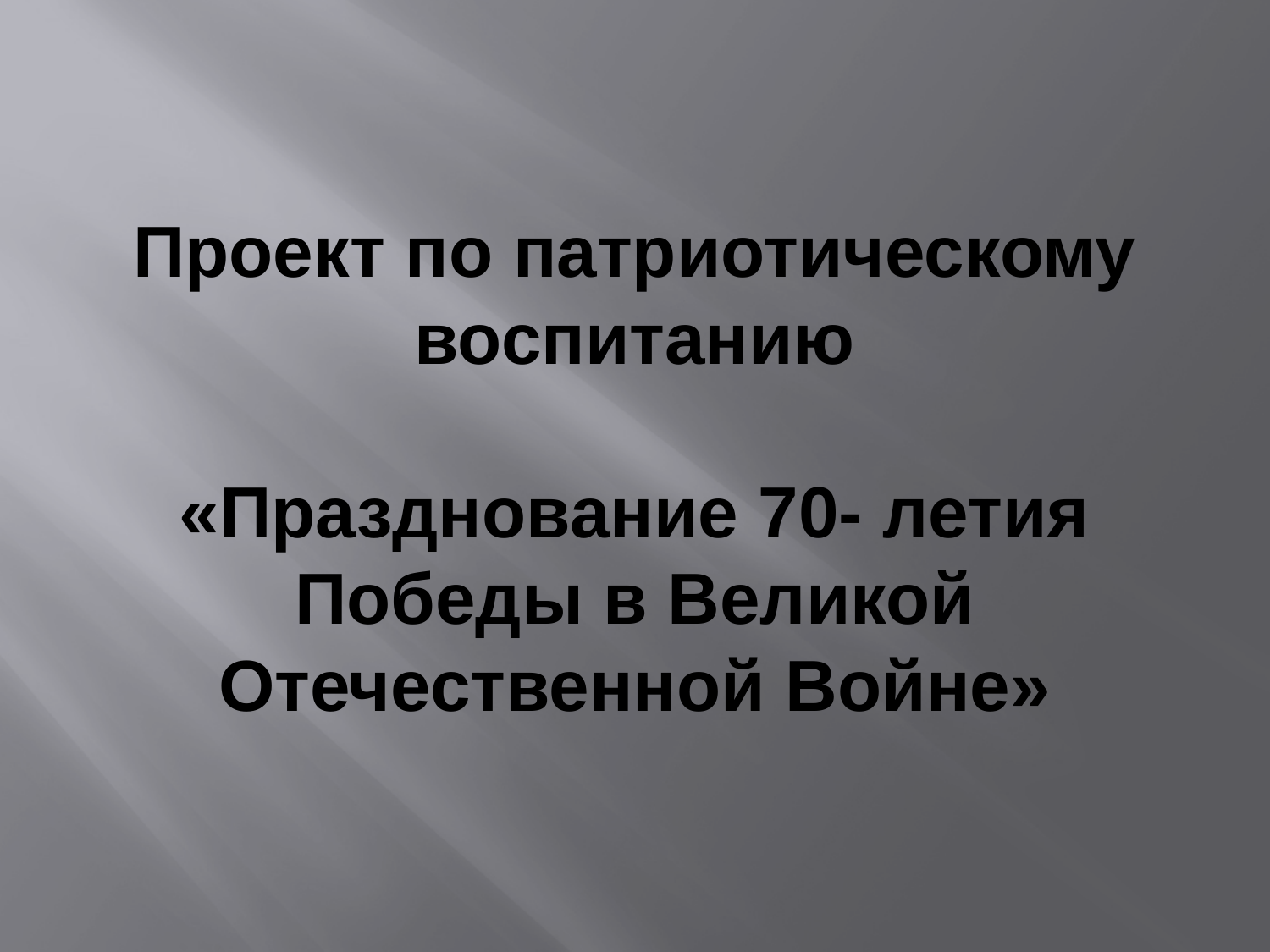

# Проект по патриотическому воспитанию «Празднование 70- летия Победы в Великой Отечественной Войне»